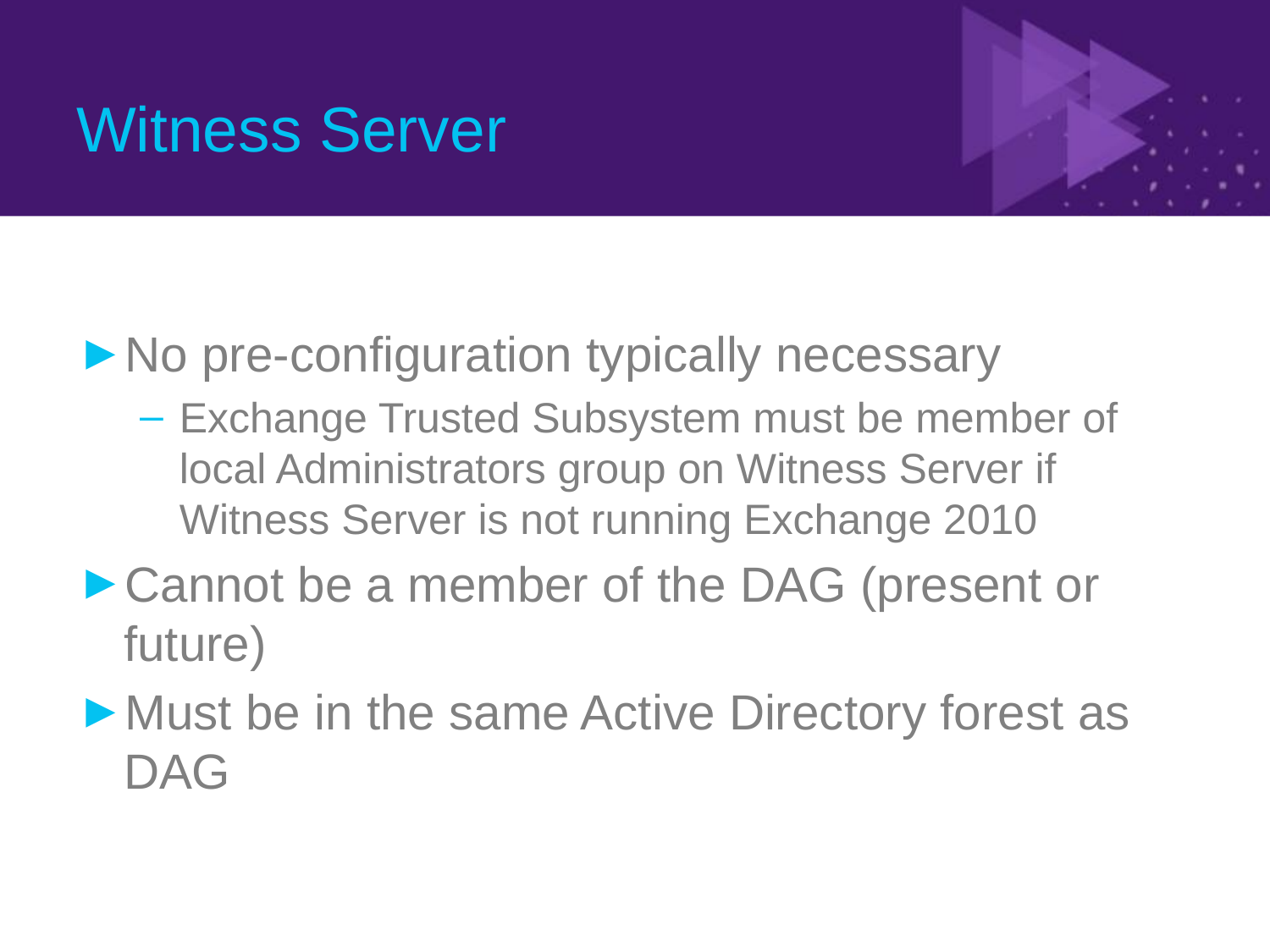

# Witness Server
No pre-configuration typically necessary
Exchange Trusted Subsystem must be member of local Administrators group on Witness Server if Witness Server is not running Exchange 2010
Cannot be a member of the DAG (present or future)
Must be in the same Active Directory forest as DAG